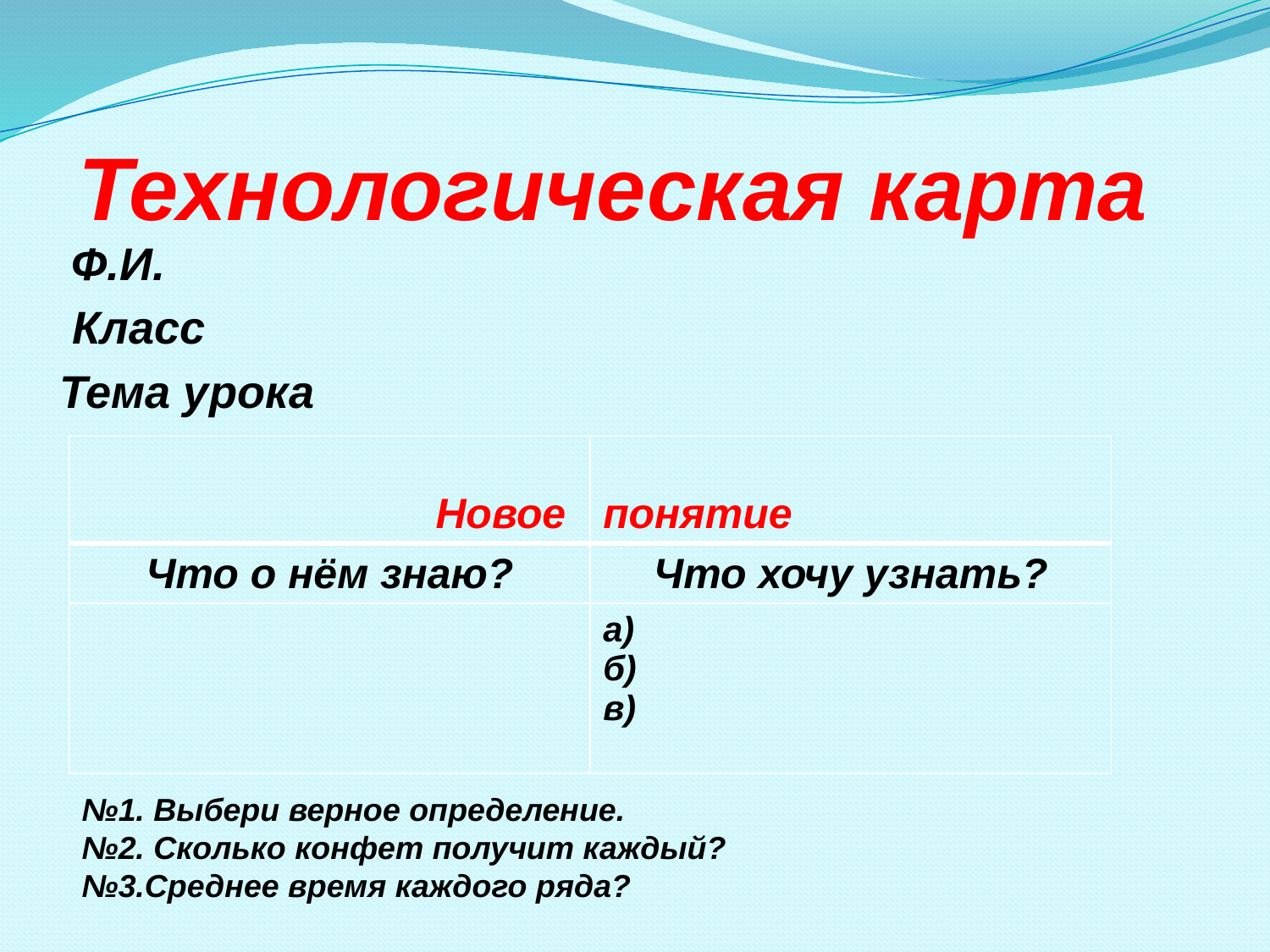

# Технологическая карта
 Ф.И.
 Класс
Тема урока

| Новое | понятие |
| --- | --- |
| Что о нём знаю? | Что хочу узнать? |
|  | а) б) в) |
№1. Выбери верное определение.
№2. Сколько конфет получит каждый?
№3.Среднее время каждого ряда?